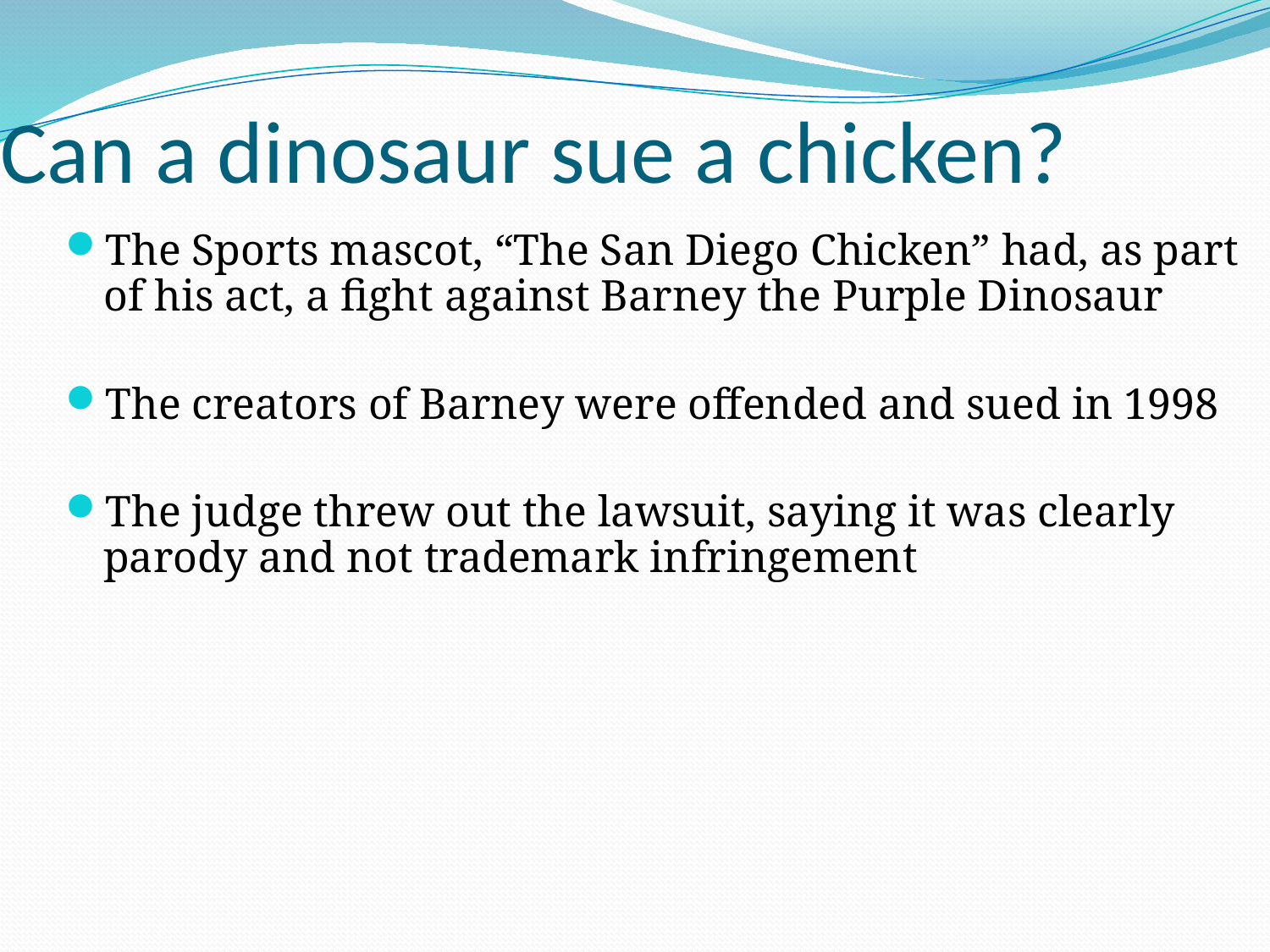

Can a dinosaur sue a chicken?
The Sports mascot, “The San Diego Chicken” had, as part of his act, a fight against Barney the Purple Dinosaur

The creators of Barney were offended and sued in 1998

The judge threw out the lawsuit, saying it was clearly parody and not trademark infringement